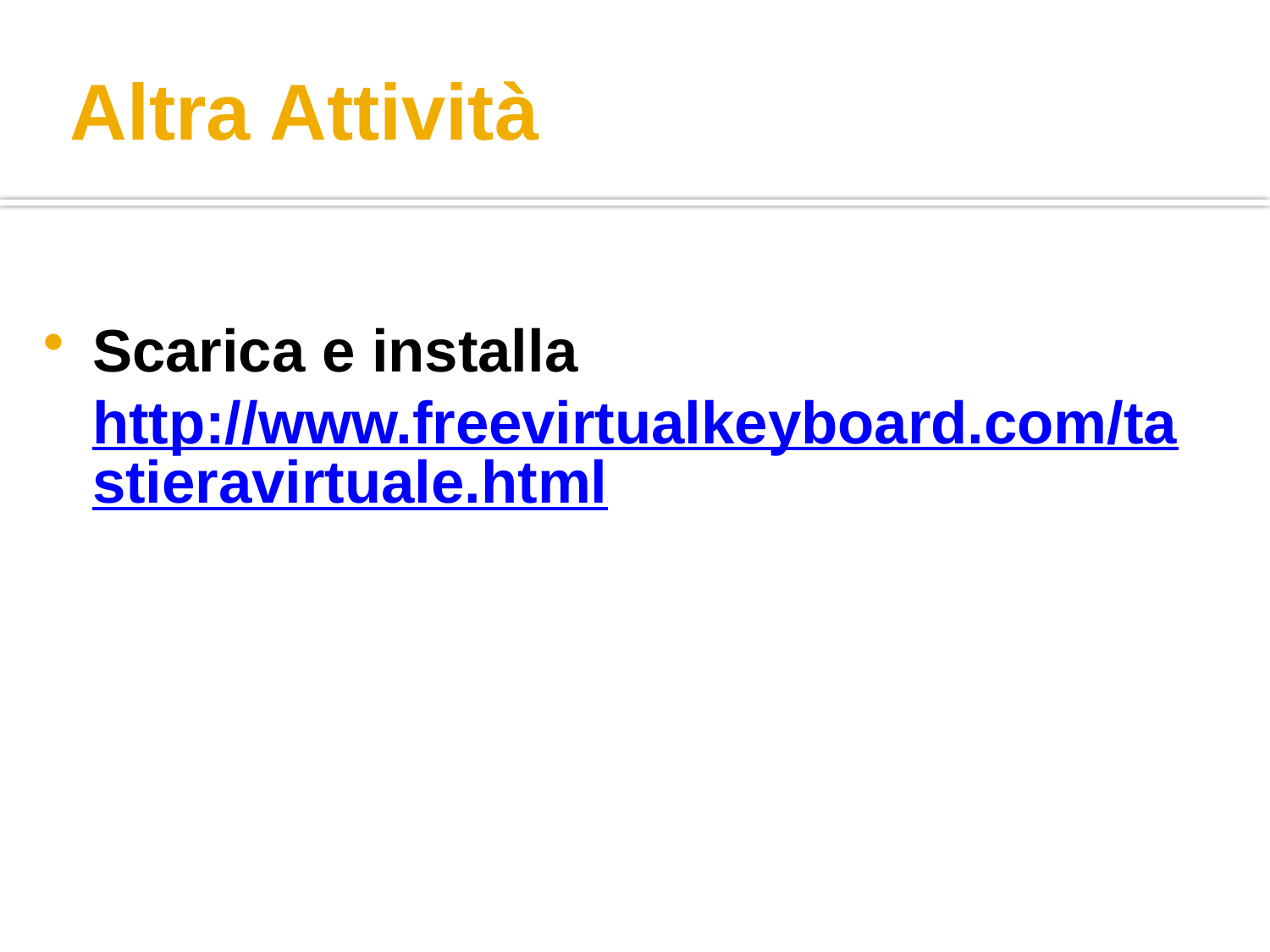

# Altra Attività

Scarica e installa http://www.freevirtualkeyboard.com/tastieravirtuale.html